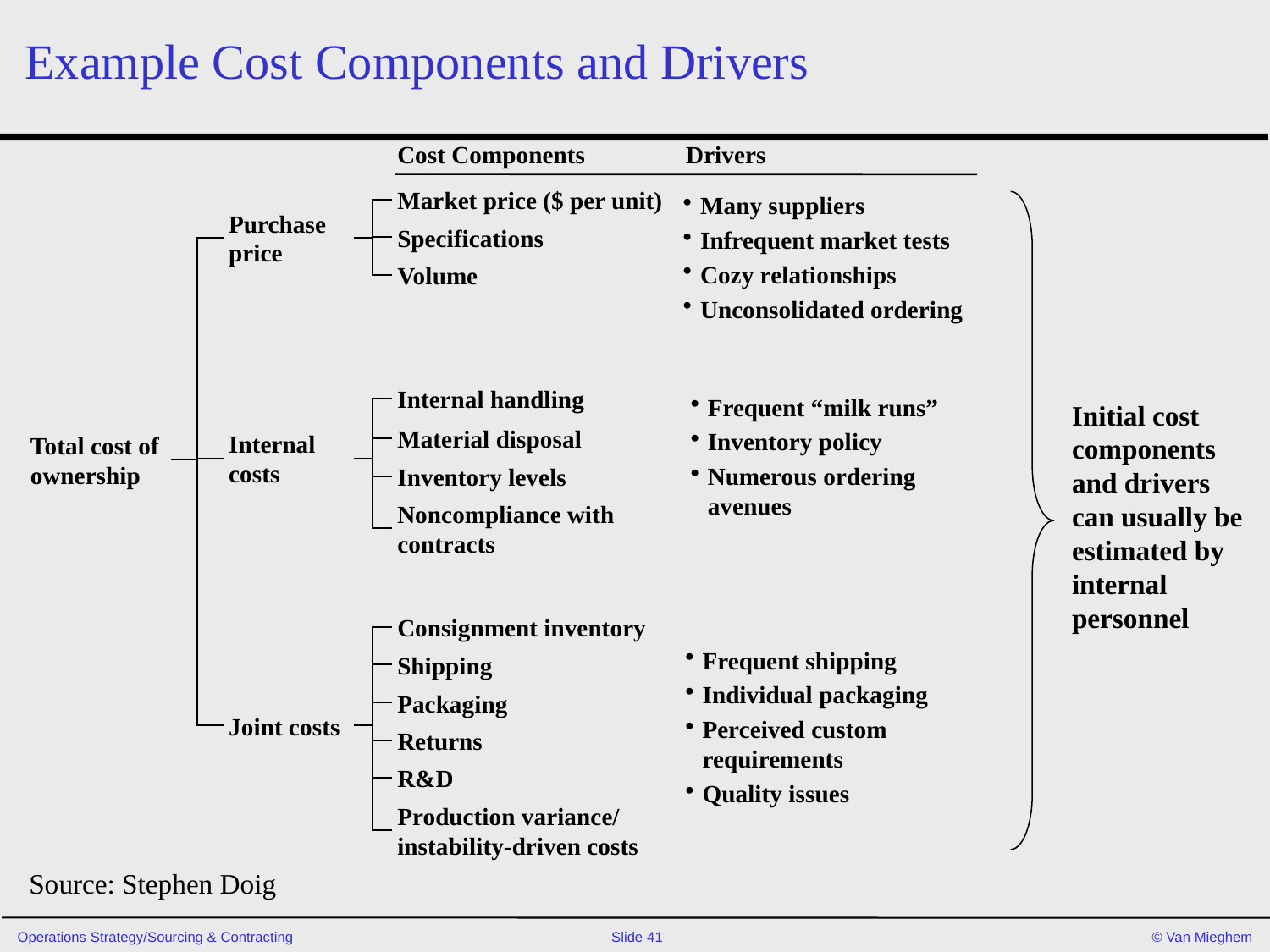

# Example Cost Components and Drivers
Cost Components
Drivers

Market price ($ per unit)
Many suppliers
Infrequent market tests
Cozy relationships
Unconsolidated ordering

Purchase price
Specifications
Volume
Internal handling
Frequent “milk runs”
Inventory policy
Numerous ordering avenues
Initial cost components and drivers can usually be estimated by internal personnel
Material disposal
Internal costs
Total cost of ownership
Inventory levels
Noncompliance with contracts
Consignment inventory
Frequent shipping
Individual packaging
Perceived custom requirements
Quality issues

Shipping
Packaging
Joint costs
Returns
R&D
Production variance/ instability-driven costs
Source: Stephen Doig